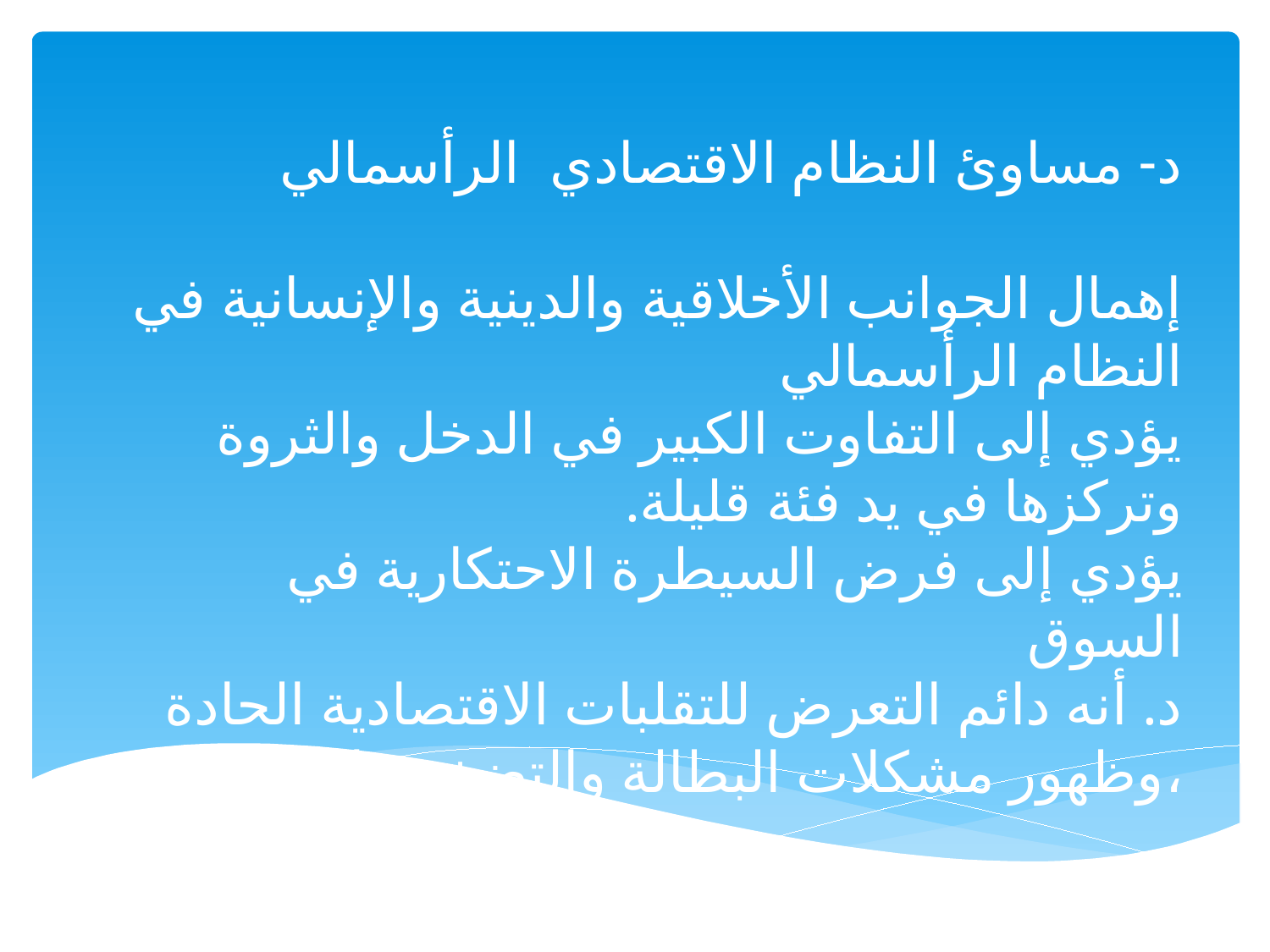

#
د- مساوئ النظام الاقتصادي  الرأسمالي
إهمال الجوانب الأخلاقية والدينية والإنسانية في النظام الرأسمالي
يؤدي إلى التفاوت الكبير في الدخل والثروة وتركزها في يد فئة قليلة.
يؤدي إلى فرض السيطرة الاحتكارية في السوق
د. أنه دائم التعرض للتقلبات الاقتصادية الحادة وظهور مشكلات البطالة والتضخم والمديونية،